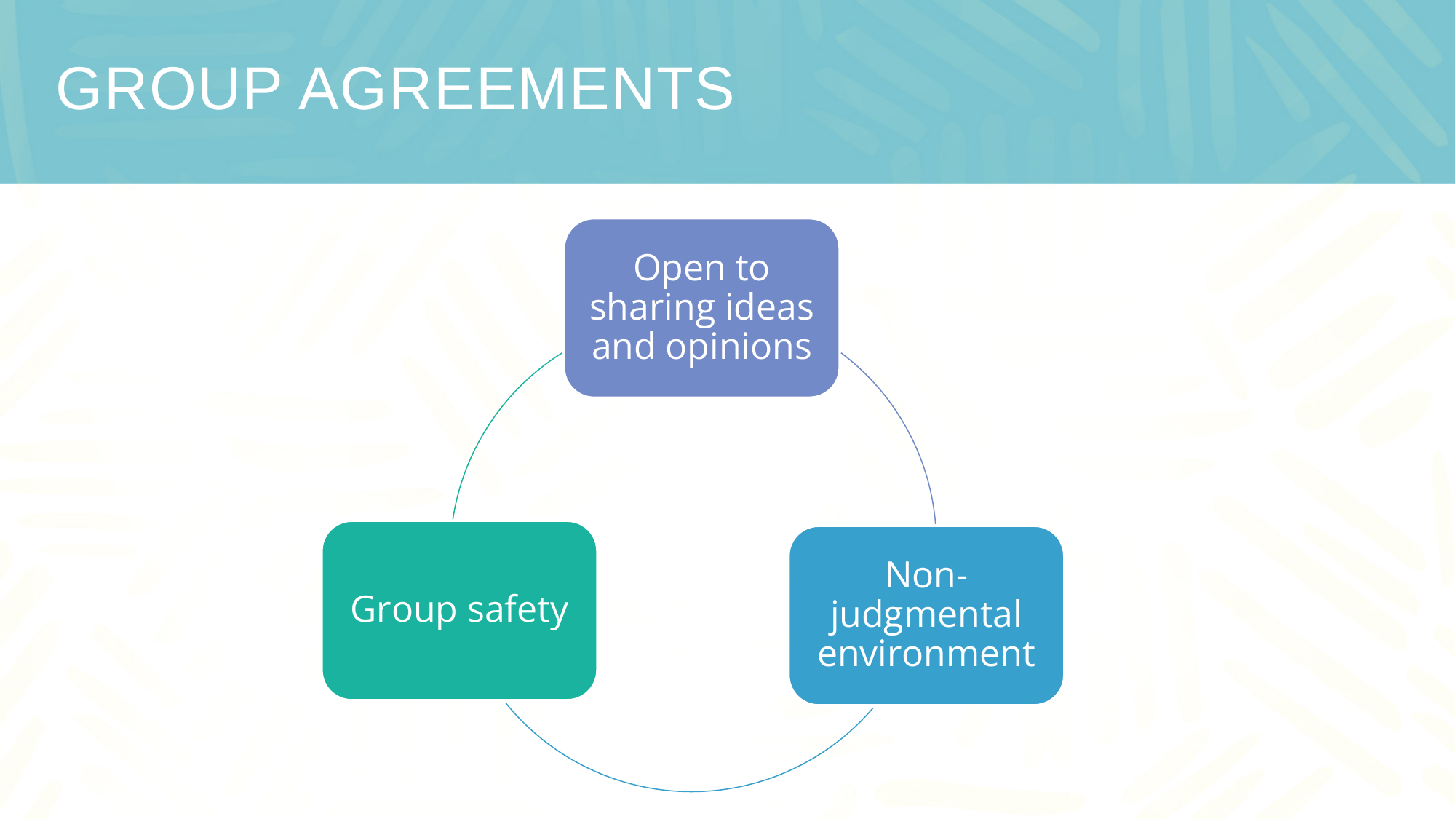

# Group agreements
Open to sharing ideas and opinions
Non-judgmental environment
Group safety